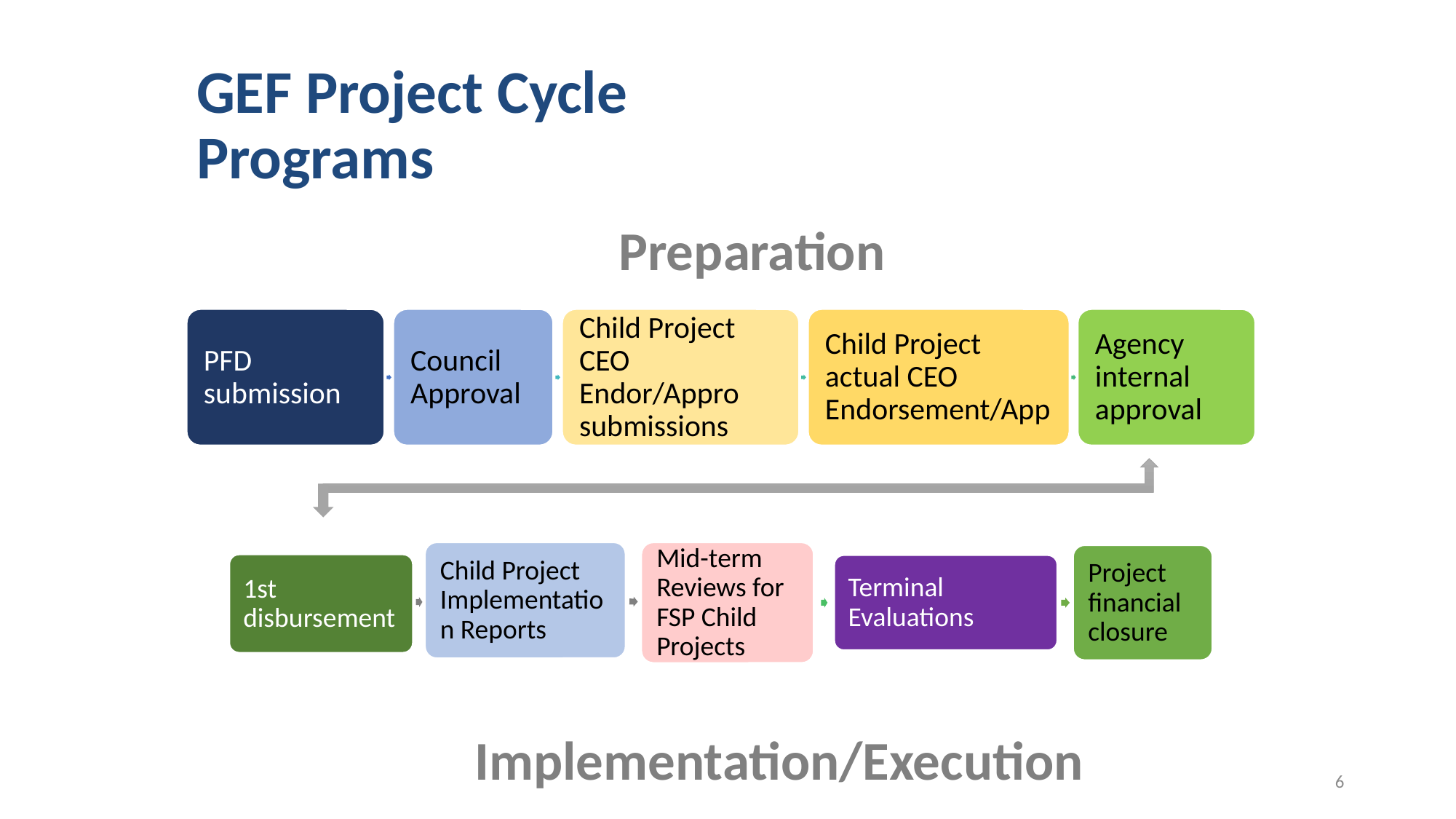

# GEF Project Cycle Programs
Preparation
PFD submission

Council Approval

Child Project CEO Endor/Appro submissions

Child Project actual CEO Endorsement/App

Agency internal approval

1st disbursement

Child Project Implementation Reports

Mid-term Reviews for FSP Child Projects

Terminal Evaluations

Project financial closure
Implementation/Execution
6